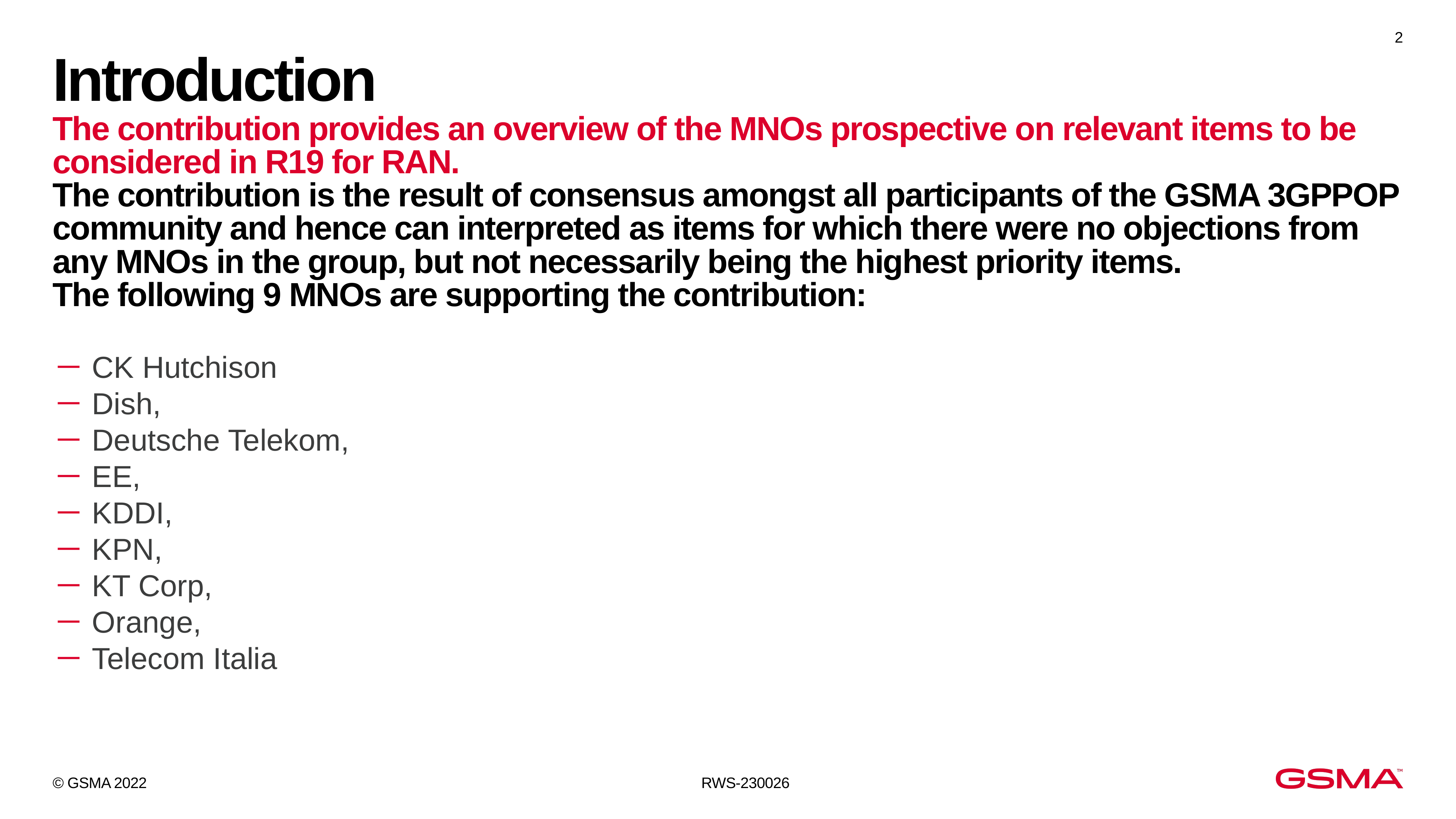

2
# Introduction
The contribution provides an overview of the MNOs prospective on relevant items to be considered in R19 for RAN.
The contribution is the result of consensus amongst all participants of the GSMA 3GPPOP community and hence can interpreted as items for which there were no objections from any MNOs in the group, but not necessarily being the highest priority items.
The following 9 MNOs are supporting the contribution:
CK Hutchison
Dish,
Deutsche Telekom,
EE,
KDDI,
KPN,
KT Corp,
Orange,
Telecom Italia

© GSMA 2022